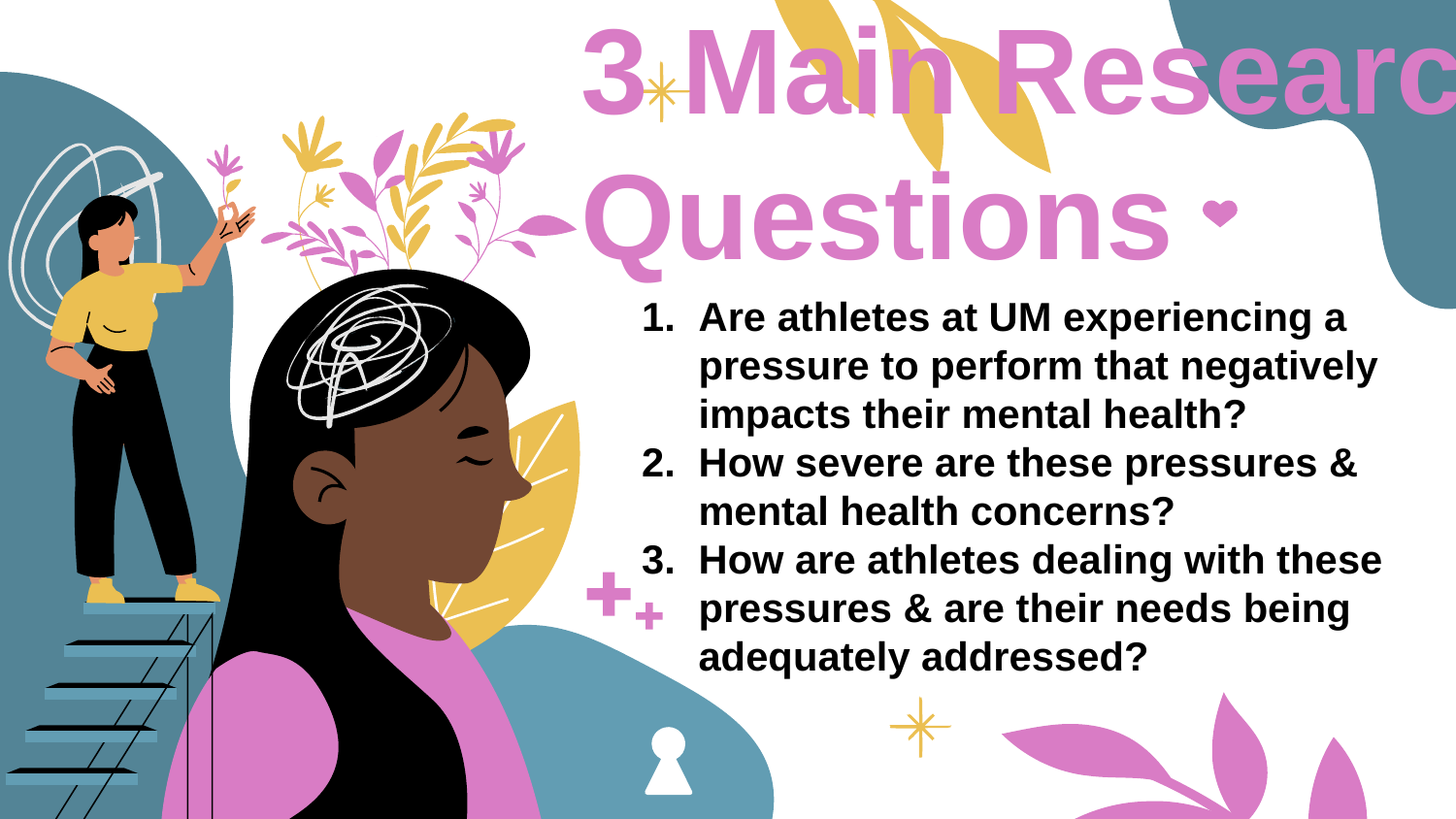

3 Main Research Questions

# Are athletes at UM experiencing a pressure to perform that negatively impacts their mental health?
How severe are these pressures & mental health concerns?
How are athletes dealing with these pressures & are their needs being adequately addressed?